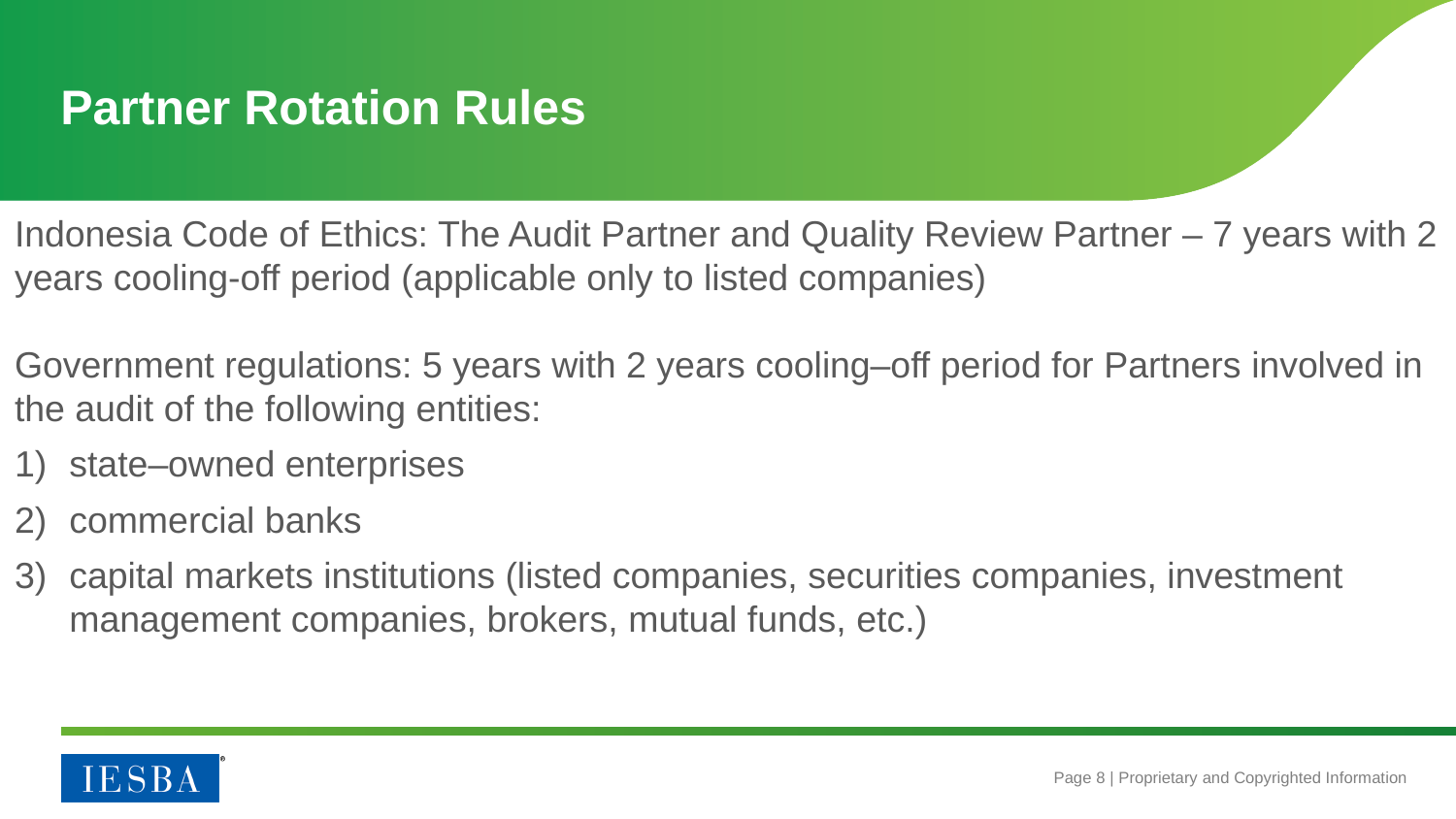

# Partner Rotation Rules
Indonesia Code of Ethics: The Audit Partner and Quality Review Partner – 7 years with 2 years cooling-off period (applicable only to listed companies)

Government regulations: 5 years with 2 years cooling–off period for Partners involved in the audit of the following entities:
state–owned enterprises
commercial banks
capital markets institutions (listed companies, securities companies, investment management companies, brokers, mutual funds, etc.)